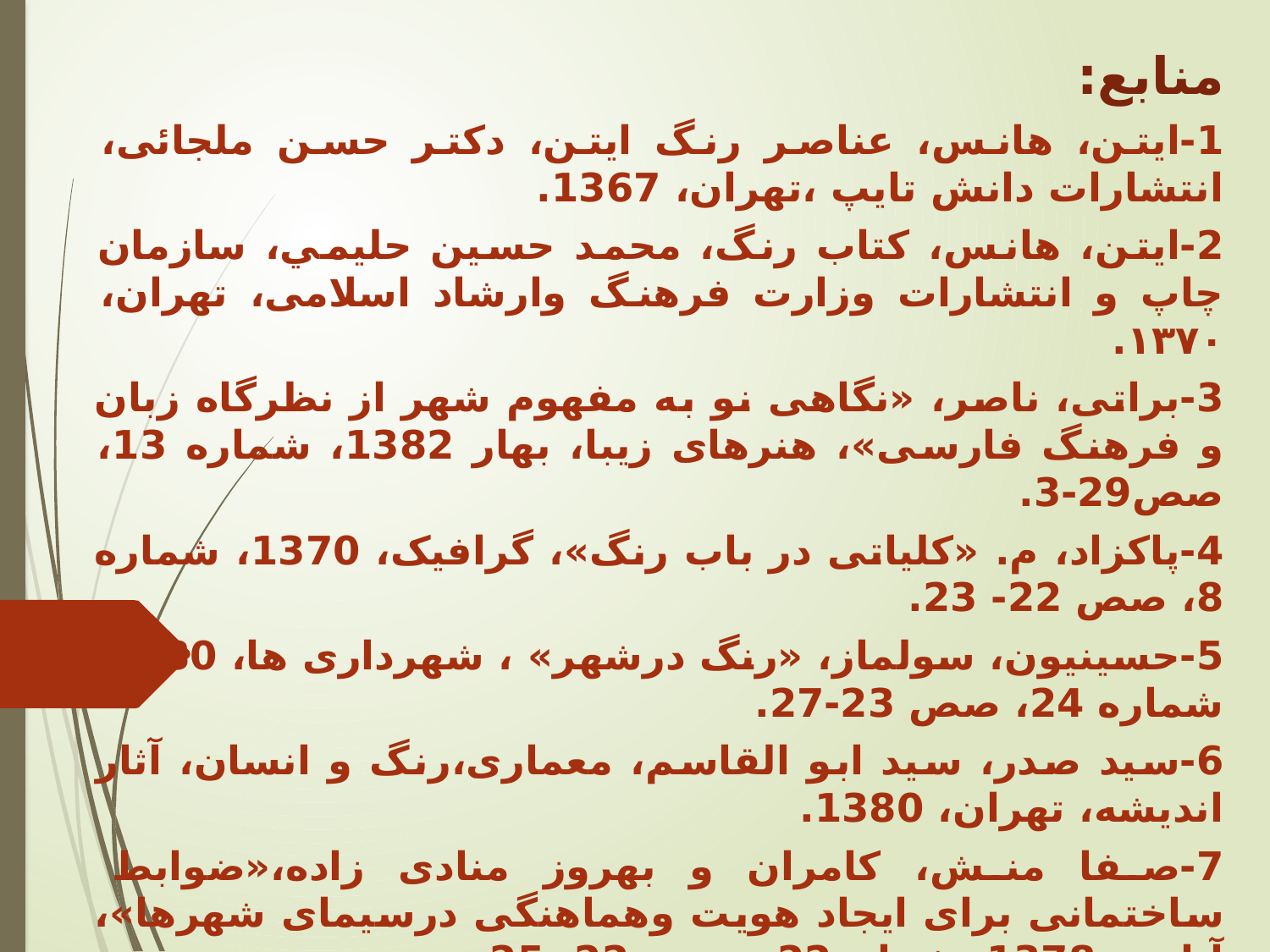

منابع:
1-	ایتن، هانس، عناصر رنگ ایتن، دکتر حسن ملجائی، انتشارات دانش تایپ ،تهران، 1367.
2-	ايتن، هانس، کتاب رنگ، محمد حسين حليمي، سازمان چاپ و انتشارات وزارت فرهنگ وارشاد اسلامی، تهران، ۱۳۷۰.
3-	براتی، ناصر، «نگاهی نو به مفهوم شهر از نظرگاه زبان و فرهنگ فارسی»، هنرهای زیبا، بهار 1382، شماره 13، صص29-3.
4-	پاکزاد، م. «کلیاتی در باب رنگ»، گرافیک، 1370، شماره 8، صص 22- 23.
5-	حسینیون، سولماز، «رنگ درشهر» ، شهرداری ها، 1380، شماره 24، صص 23-27.
6-	سید صدر، سید ابو القاسم، معماری،رنگ و انسان، آثار اندیشه، تهران، 1380.
7-	صفا منش، کامران و بهروز منادی زاده،«ضوابط ساختمانی برای ایجاد هویت وهماهنگی درسیمای شهرها»، آبادی، 1378، شماره22 ، صص 22- 25.